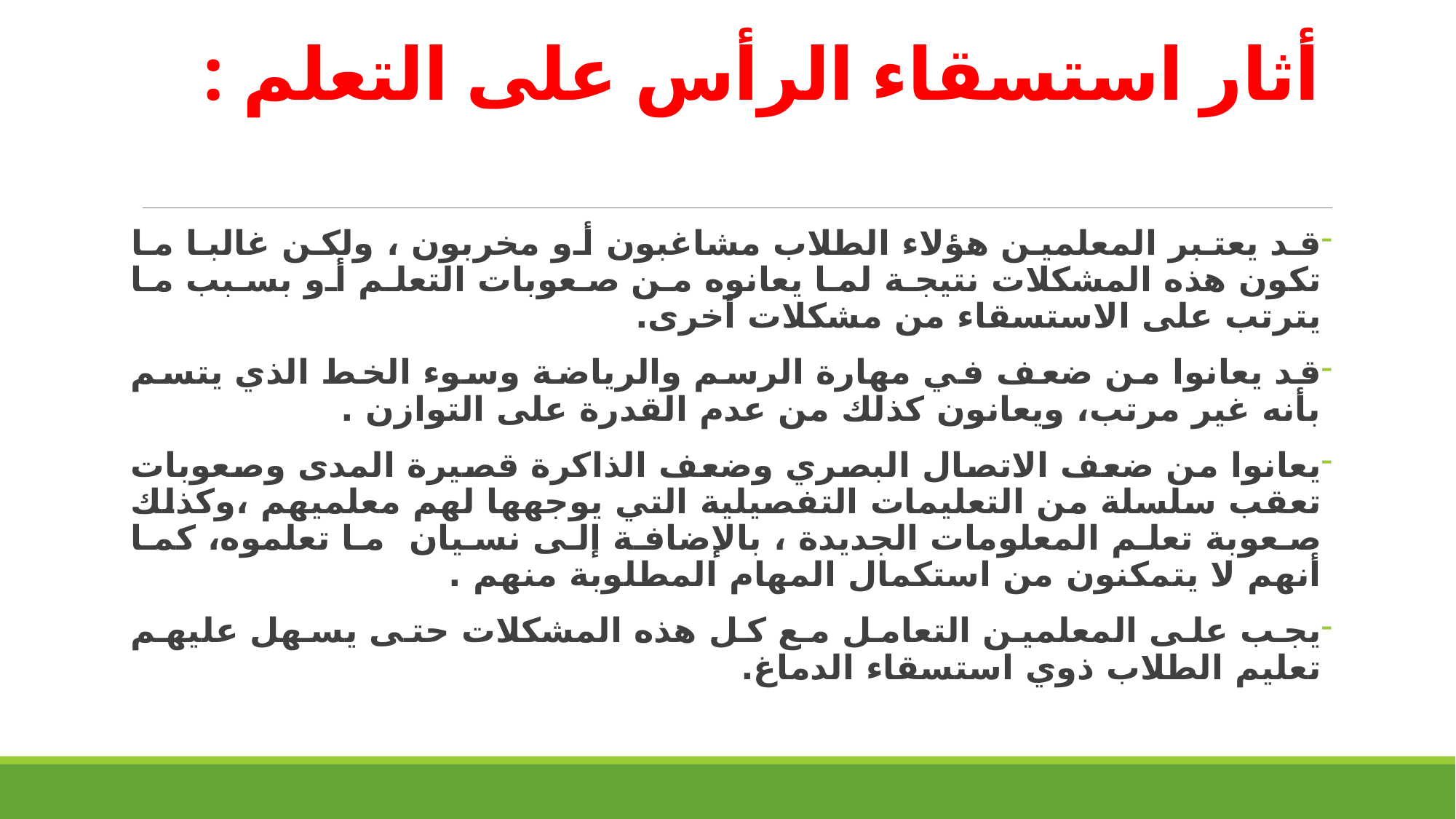

# أثار استسقاء الرأس على التعلم :
قد يعتبر المعلمين هؤلاء الطلاب مشاغبون أو مخربون ، ولكن غالبا ما تكون هذه المشكلات نتيجة لما يعانوه من صعوبات التعلم أو بسبب ما يترتب على الاستسقاء من مشكلات أخرى.
قد يعانوا من ضعف في مهارة الرسم والرياضة وسوء الخط الذي يتسم بأنه غير مرتب، ويعانون كذلك من عدم القدرة على التوازن .
يعانوا من ضعف الاتصال البصري وضعف الذاكرة قصيرة المدى وصعوبات تعقب سلسلة من التعليمات التفصيلية التي يوجهها لهم معلميهم ،وكذلك صعوبة تعلم المعلومات الجديدة ، بالإضافة إلى نسيان  ما تعلموه، كما أنهم لا يتمكنون من استكمال المهام المطلوبة منهم .
يجب على المعلمين التعامل مع كل هذه المشكلات حتى يسهل عليهم تعليم الطلاب ذوي استسقاء الدماغ.